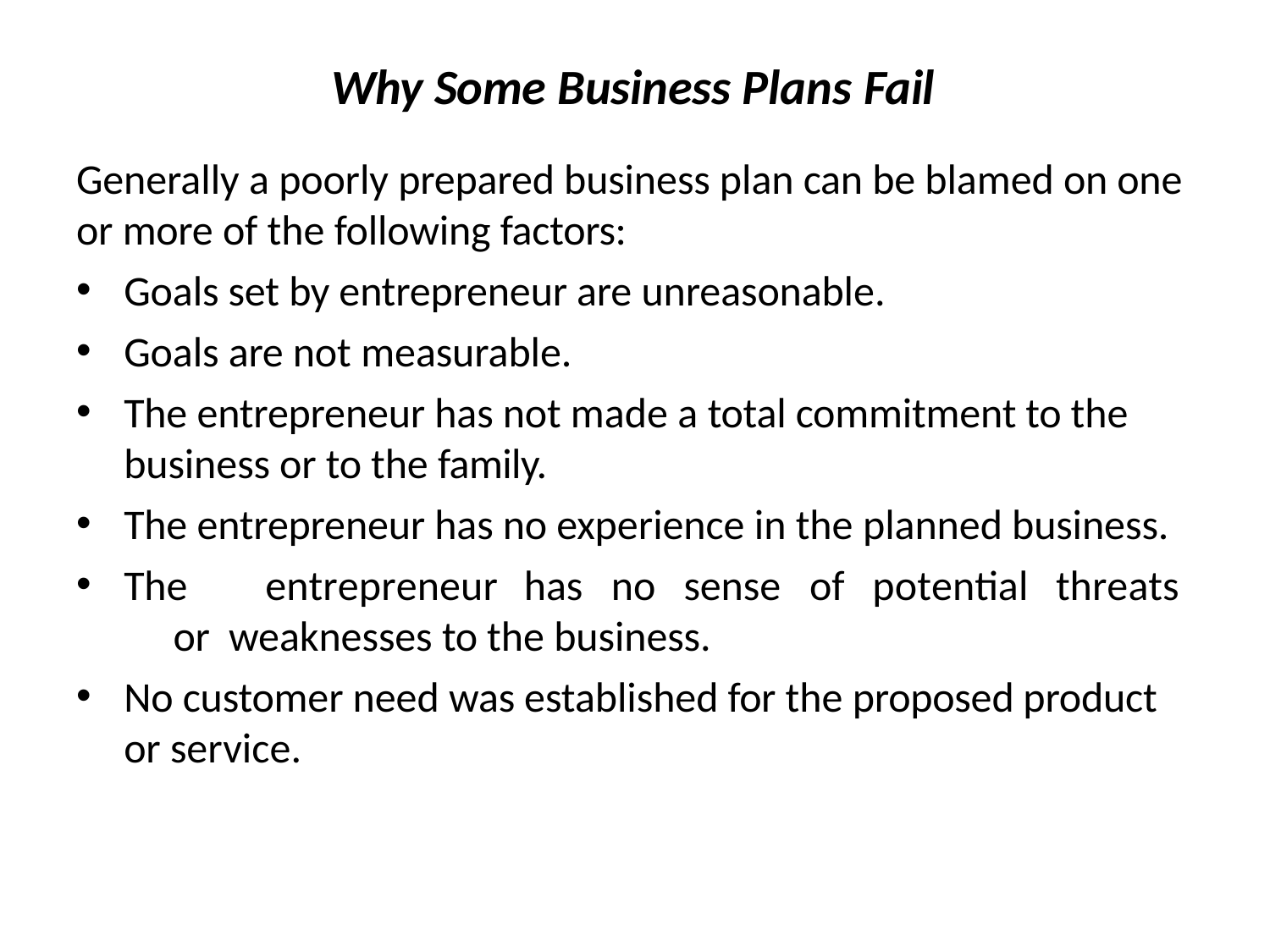

# Why Some Business Plans Fail
Generally a poorly prepared business plan can be blamed on one  or more of the following factors:
Goals set by entrepreneur are unreasonable.
Goals are not measurable.
The entrepreneur has not made a total commitment to the  business or to the family.
The entrepreneur has no experience in the planned business.
The	entrepreneur	has	no	sense	of	potential	threats	or  weaknesses to the business.
No customer need was established for the proposed product  or service.